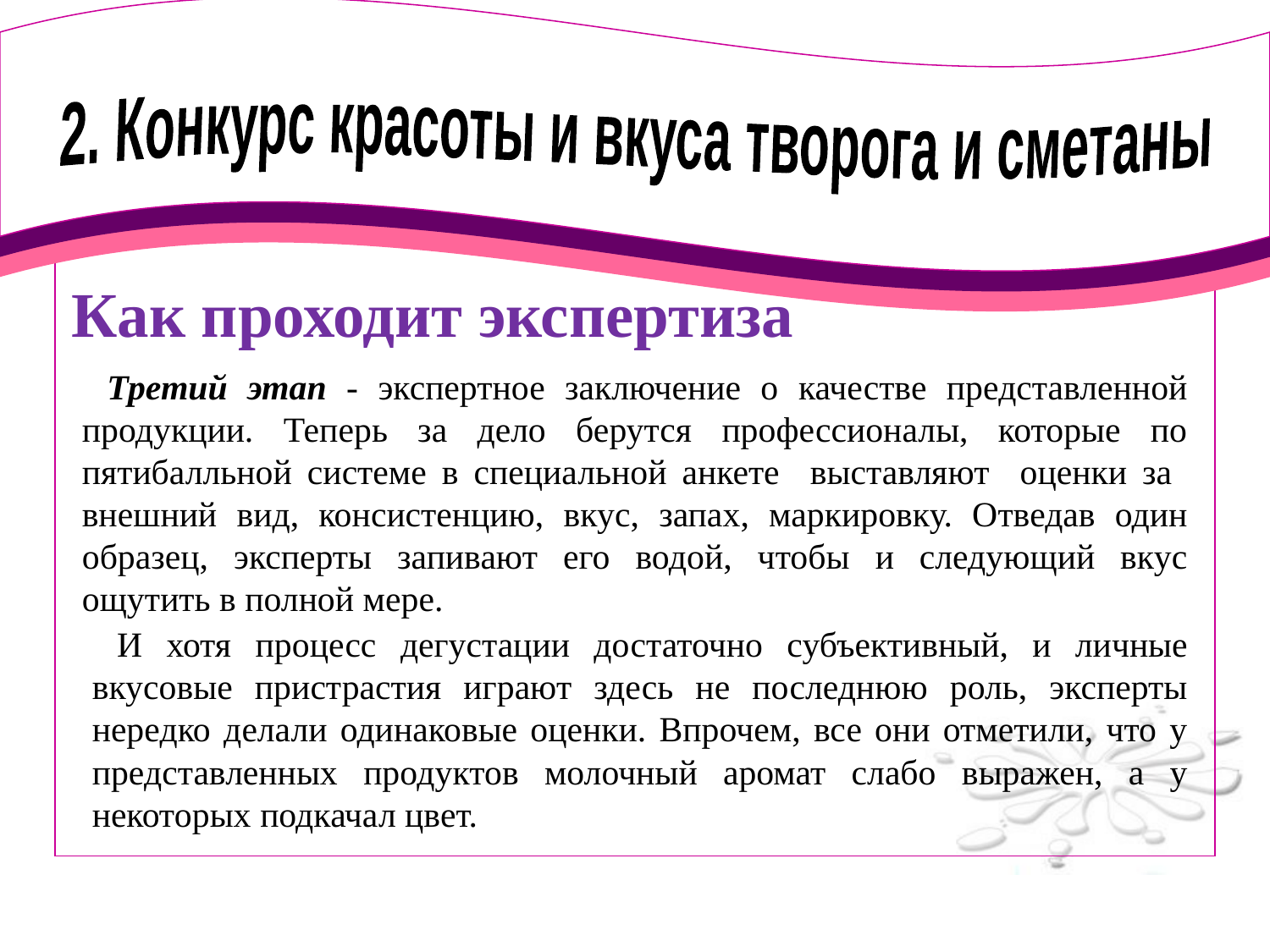

2. Конкурс красоты и вкуса творога и сметаны
Как проходит экспертиза
Третий этап - экспертное заключение о качестве представленной продукции. Теперь за дело берутся профессионалы, которые по пятибалльной системе в специальной анкете  выставляют  оценки за  внешний вид, консистенцию, вкус, запах, маркировку. Отведав один образец, эксперты запивают его водой, чтобы и следующий вкус ощутить в полной мере.
И хотя процесс дегустации достаточно субъективный, и личные вкусовые пристрастия играют здесь не последнюю роль, эксперты нередко делали одинаковые оценки. Впрочем, все они отметили, что у представленных продуктов молочный аромат слабо выражен, а у некоторых подкачал цвет.